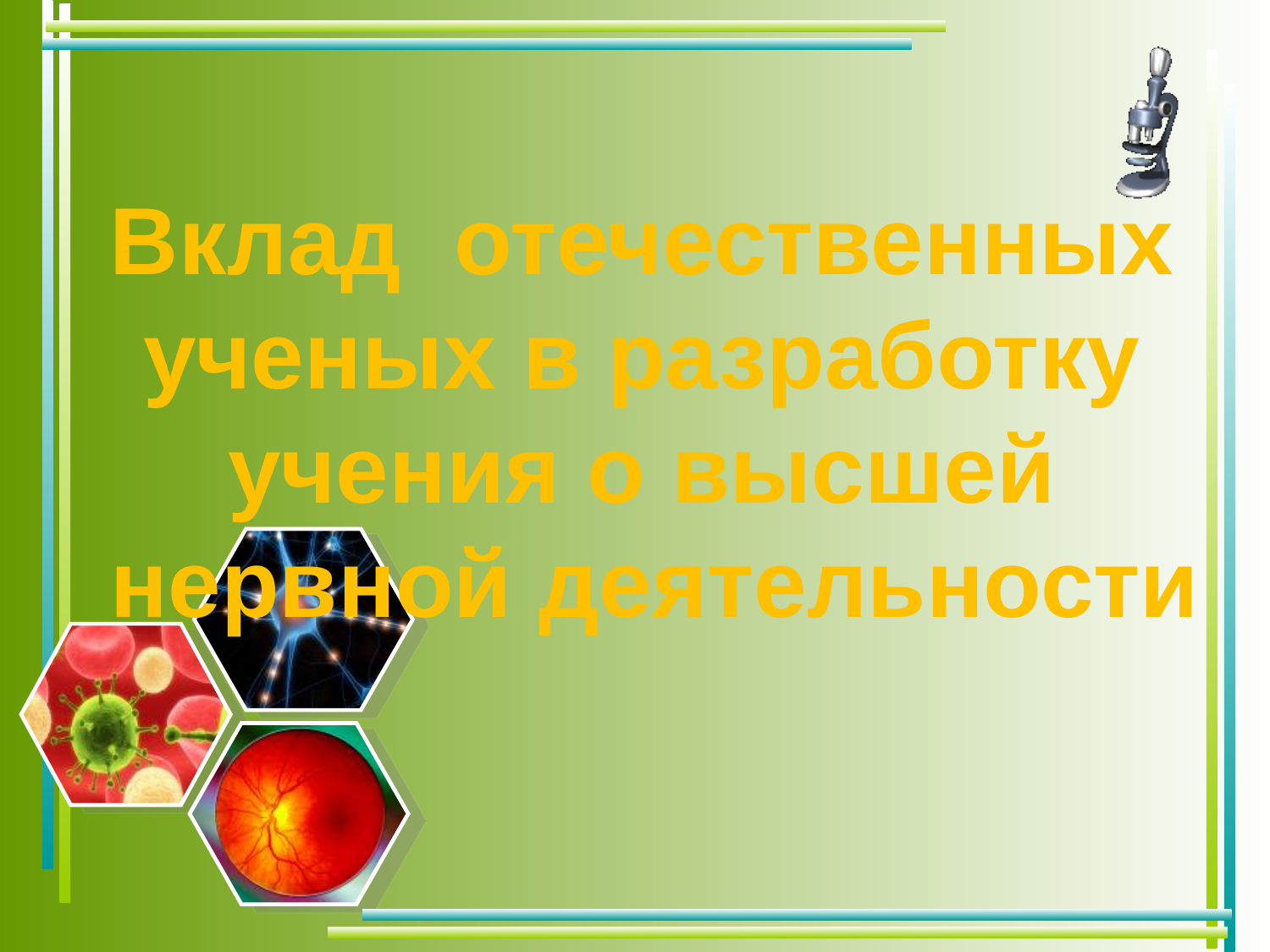

# Вклад  отечественных  ученых в разработку  учения о высшей  нервной деятельности